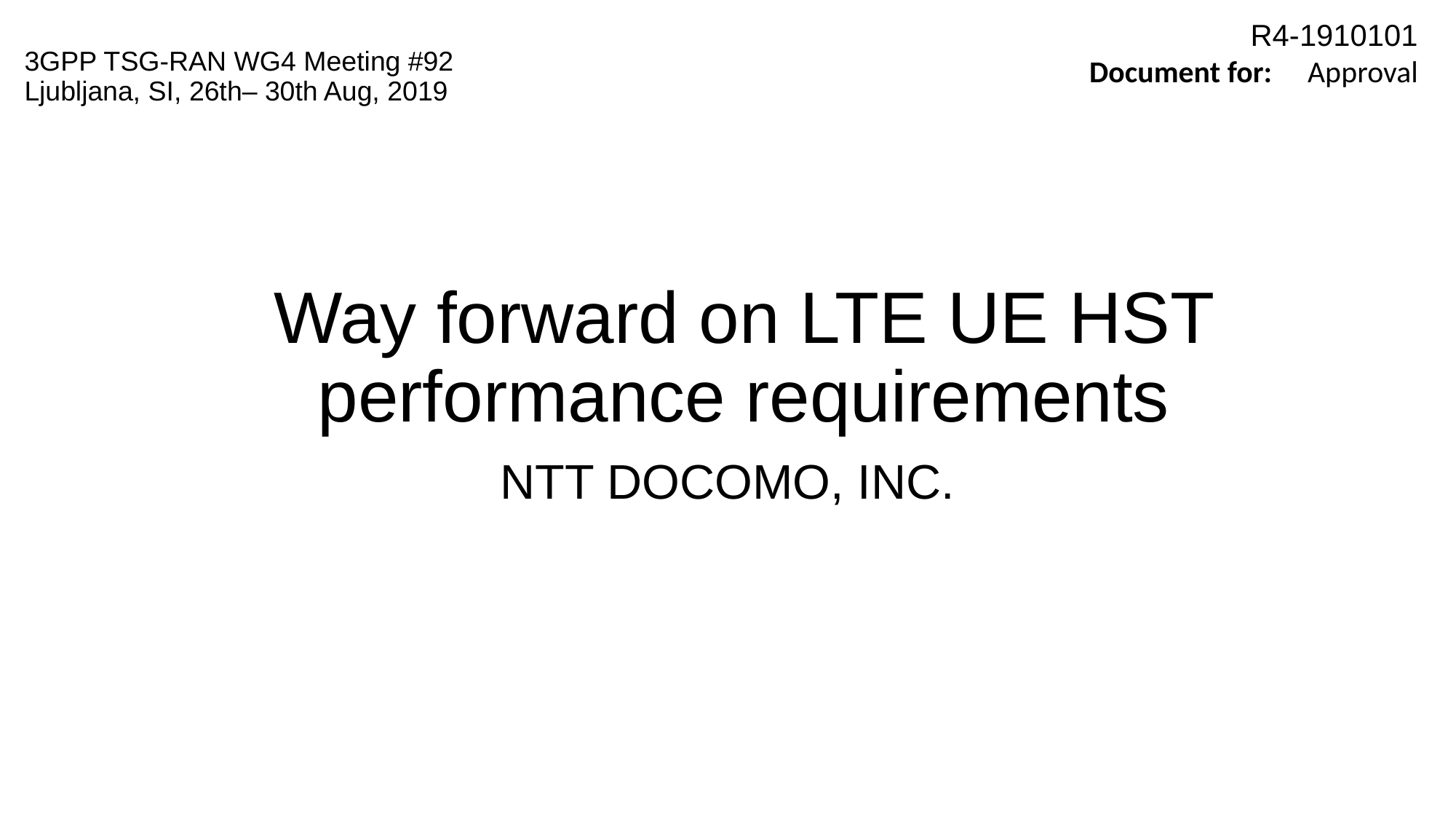

R4-1910101
Document for:	Approval

3GPP TSG-RAN WG4 Meeting #92
Ljubljana, SI, 26th– 30th Aug, 2019
# Way forward on LTE UE HST performance requirements
NTT DOCOMO, INC.